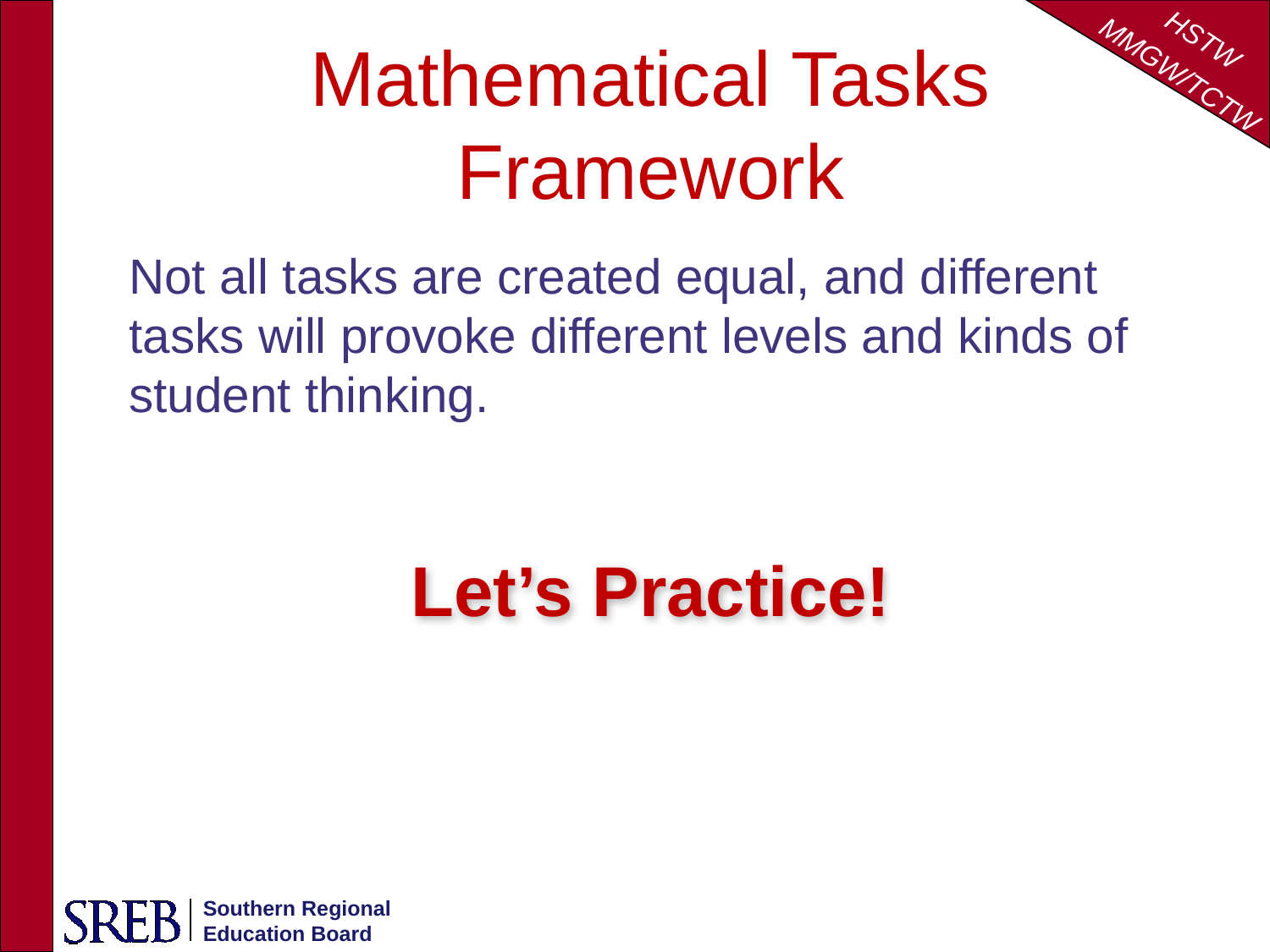

# Mathematical Tasks Framework
Not all tasks are created equal, and different tasks will provoke different levels and kinds of student thinking.
Let’s Practice!